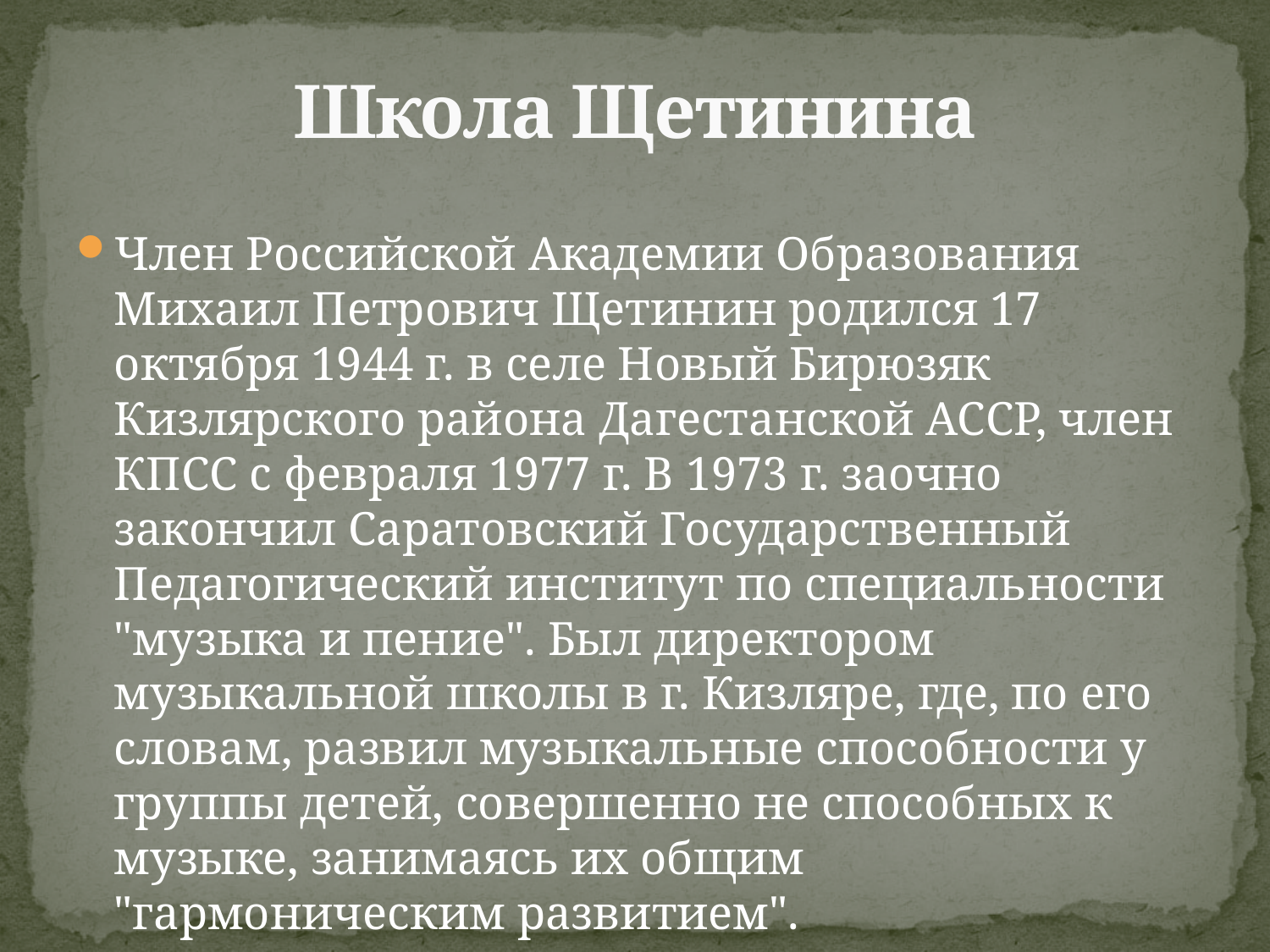

# Школа Щетинина
Член Российской Академии Образования Михаил Петрович Щетинин родился 17 октября 1944 г. в селе Новый Бирюзяк Кизлярского района Дагестанской АССР, член КПСС с февраля 1977 г. В 1973 г. заочно закончил Саратовский Государственный Педагогический институт по специальности "музыка и пение". Был директором музыкальной школы в г. Кизляре, где, по его словам, развил музыкальные способности у группы детей, совершенно не способных к музыке, занимаясь их общим "гармоническим развитием".